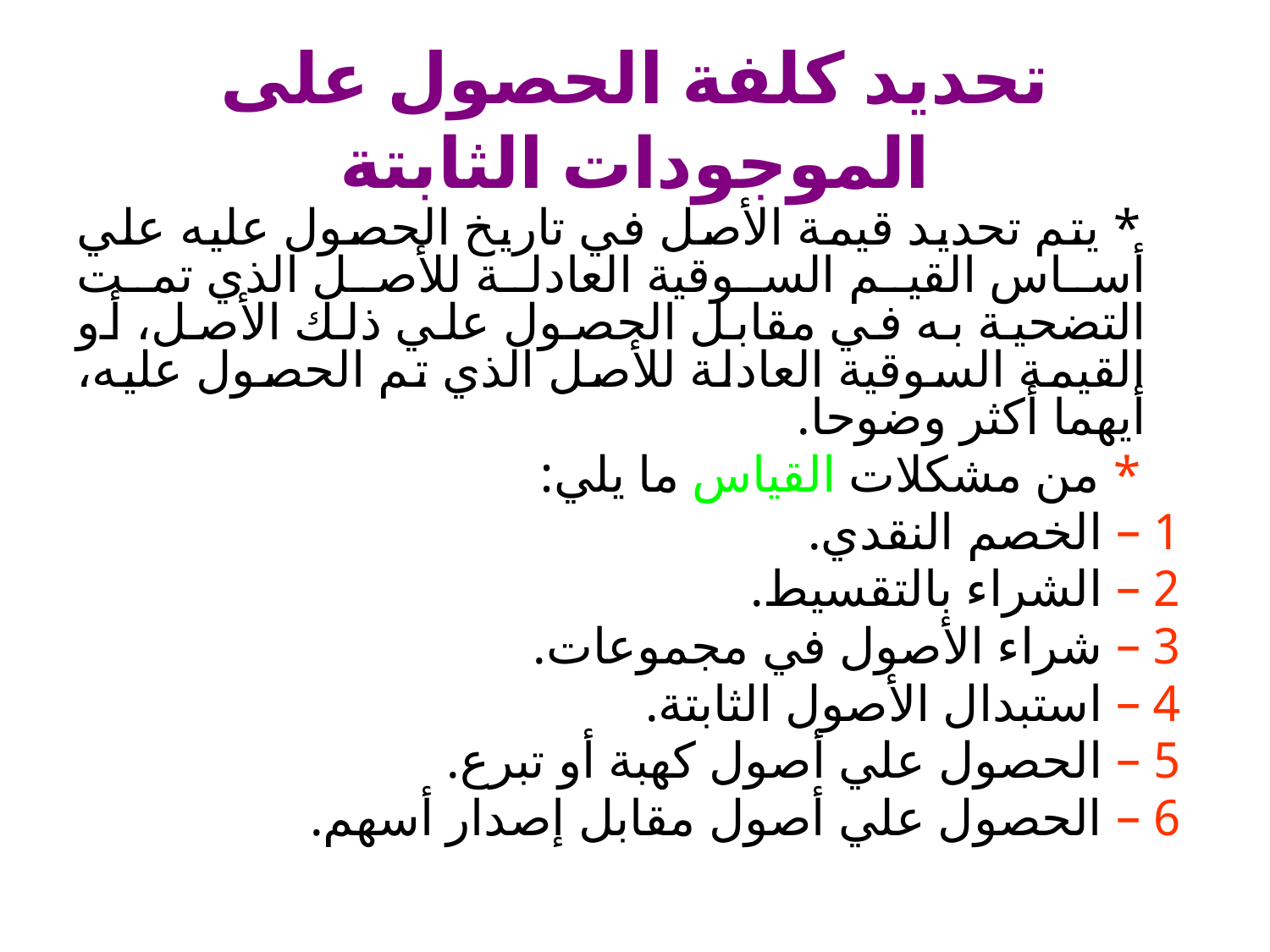

# تحديد كلفة الحصول على الموجودات الثابتة
    * يتم تحديد قيمة الأصل في تاريخ الحصول عليه علي أساس القيم السوقية العادلة للأصل الذي تمت التضحية به في مقابل الحصول علي ذلك الأصل، أو القيمة السوقية العادلة للأصل الذي تم الحصول عليه، أيهما أكثر وضوحا.
    * من مشكلات القياس ما يلي:
 1 – الخصم النقدي.
 2 – الشراء بالتقسيط.
 3 – شراء الأصول في مجموعات.
 4 – استبدال الأصول الثابتة.
 5 – الحصول علي أصول كهبة أو تبرع.
 6 – الحصول علي أصول مقابل إصدار أسهم.